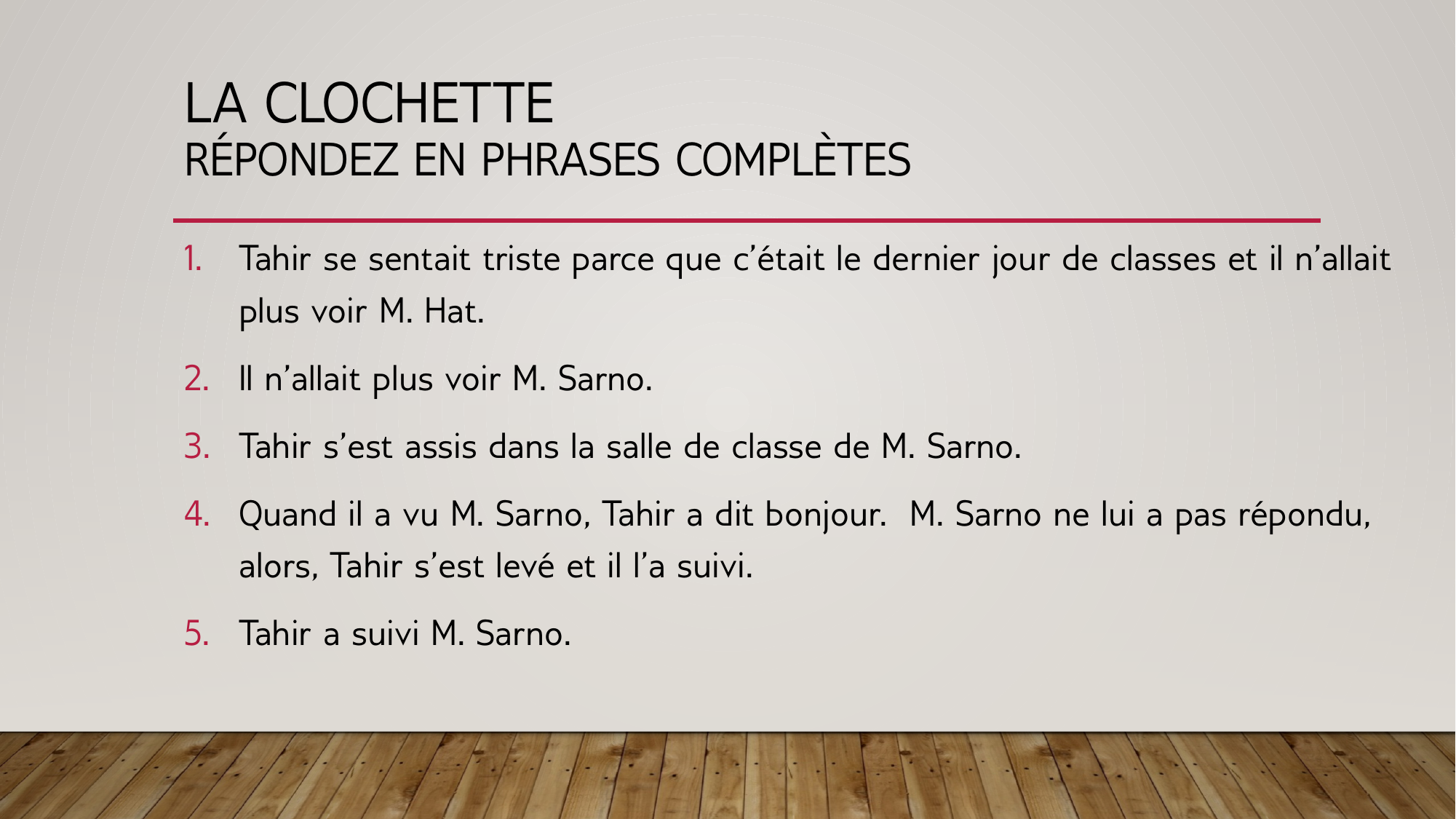

# LA CLOCHETTE Répondez en phrases complètes
Tahir se sentait triste parce que c’était le dernier jour de classes et il n’allait plus voir M. Hat.
Il n’allait plus voir M. Sarno.
Tahir s’est assis dans la salle de classe de M. Sarno.
Quand il a vu M. Sarno, Tahir a dit bonjour.  M. Sarno ne lui a pas répondu, alors, Tahir s’est levé et il l’a suivi.
Tahir a suivi M. Sarno.